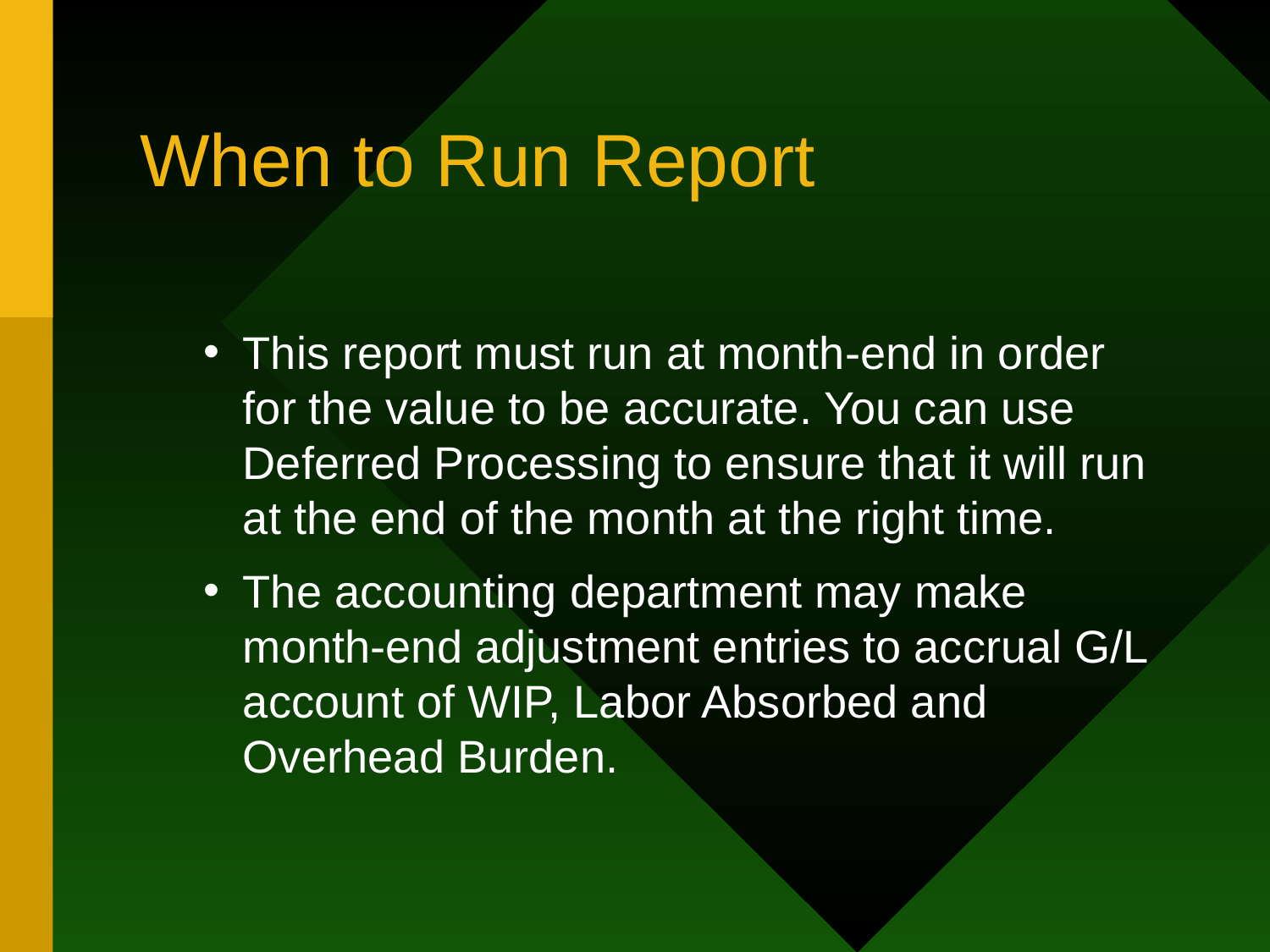

# When to Run Report
This report must run at month-end in order for the value to be accurate. You can use Deferred Processing to ensure that it will run at the end of the month at the right time.
The accounting department may make month-end adjustment entries to accrual G/L account of WIP, Labor Absorbed and Overhead Burden.